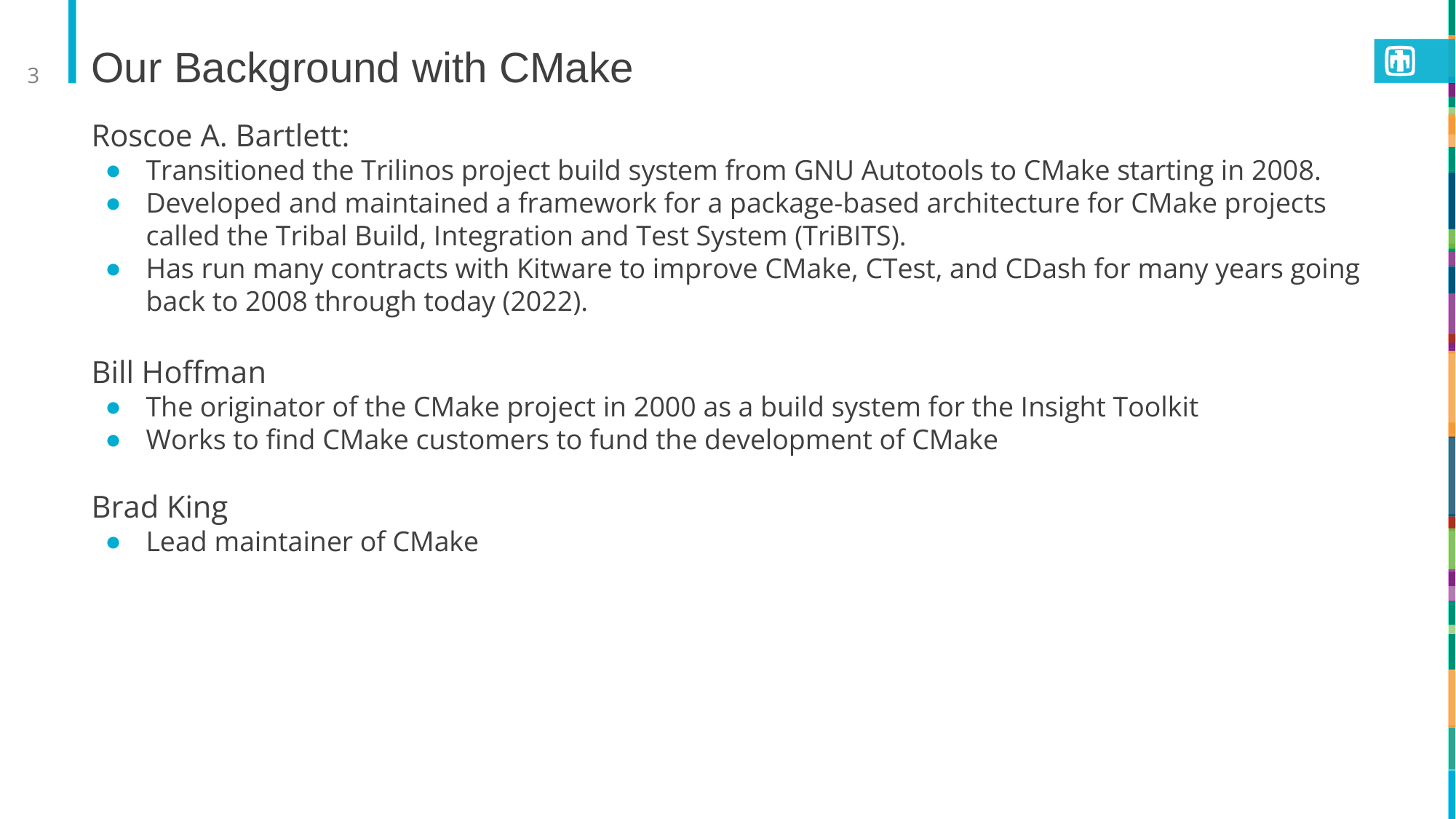

3
# Our Background with CMake
Roscoe A. Bartlett:
Transitioned the Trilinos project build system from GNU Autotools to CMake starting in 2008.
Developed and maintained a framework for a package-based architecture for CMake projects called the Tribal Build, Integration and Test System (TriBITS).
Has run many contracts with Kitware to improve CMake, CTest, and CDash for many years going back to 2008 through today (2022).

Bill Hoffman
The originator of the CMake project in 2000 as a build system for the Insight Toolkit
Works to find CMake customers to fund the development of CMake

Brad King
Lead maintainer of CMake